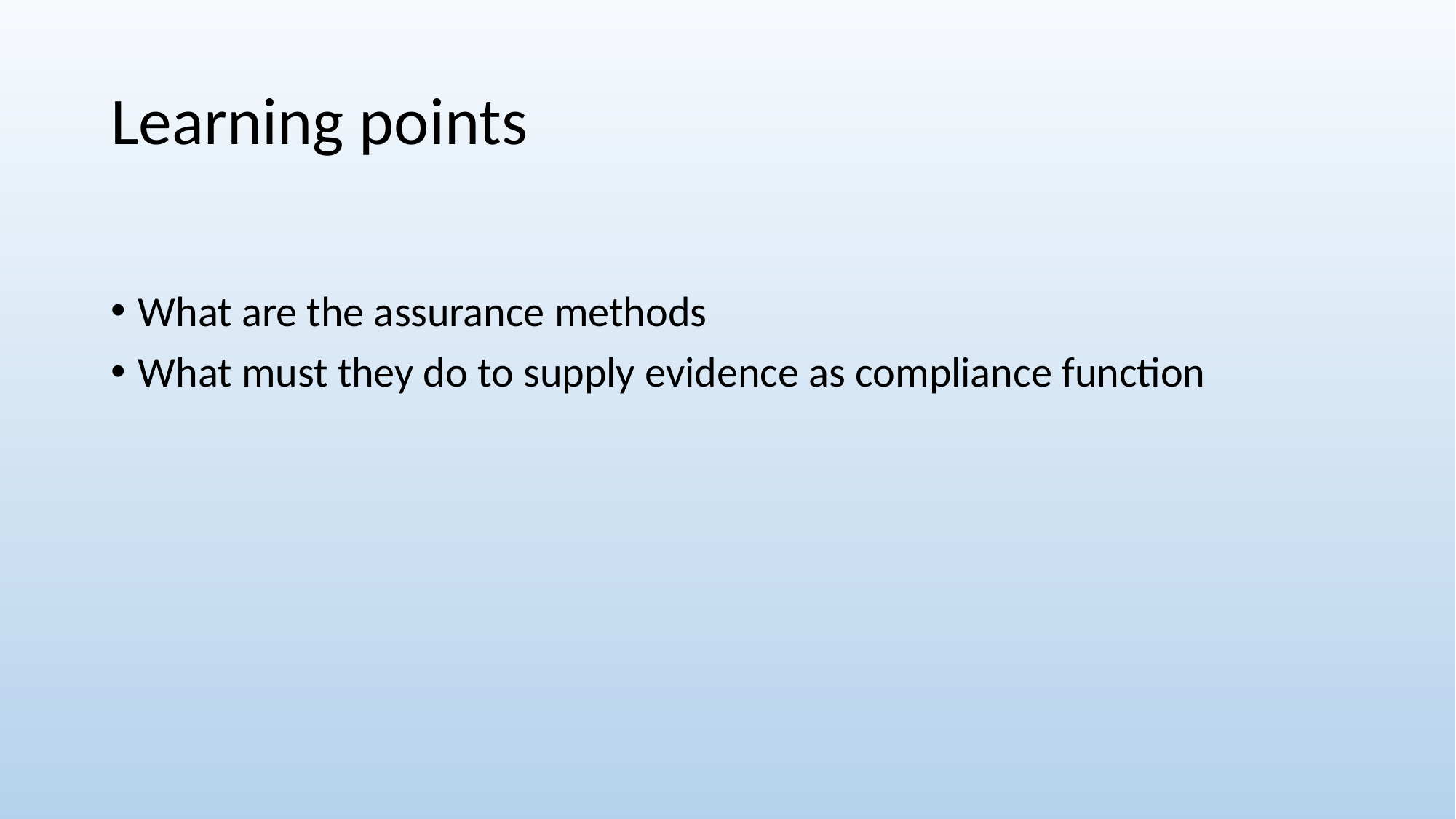

# Learning points

What are the assurance methods
What must they do to supply evidence as compliance function